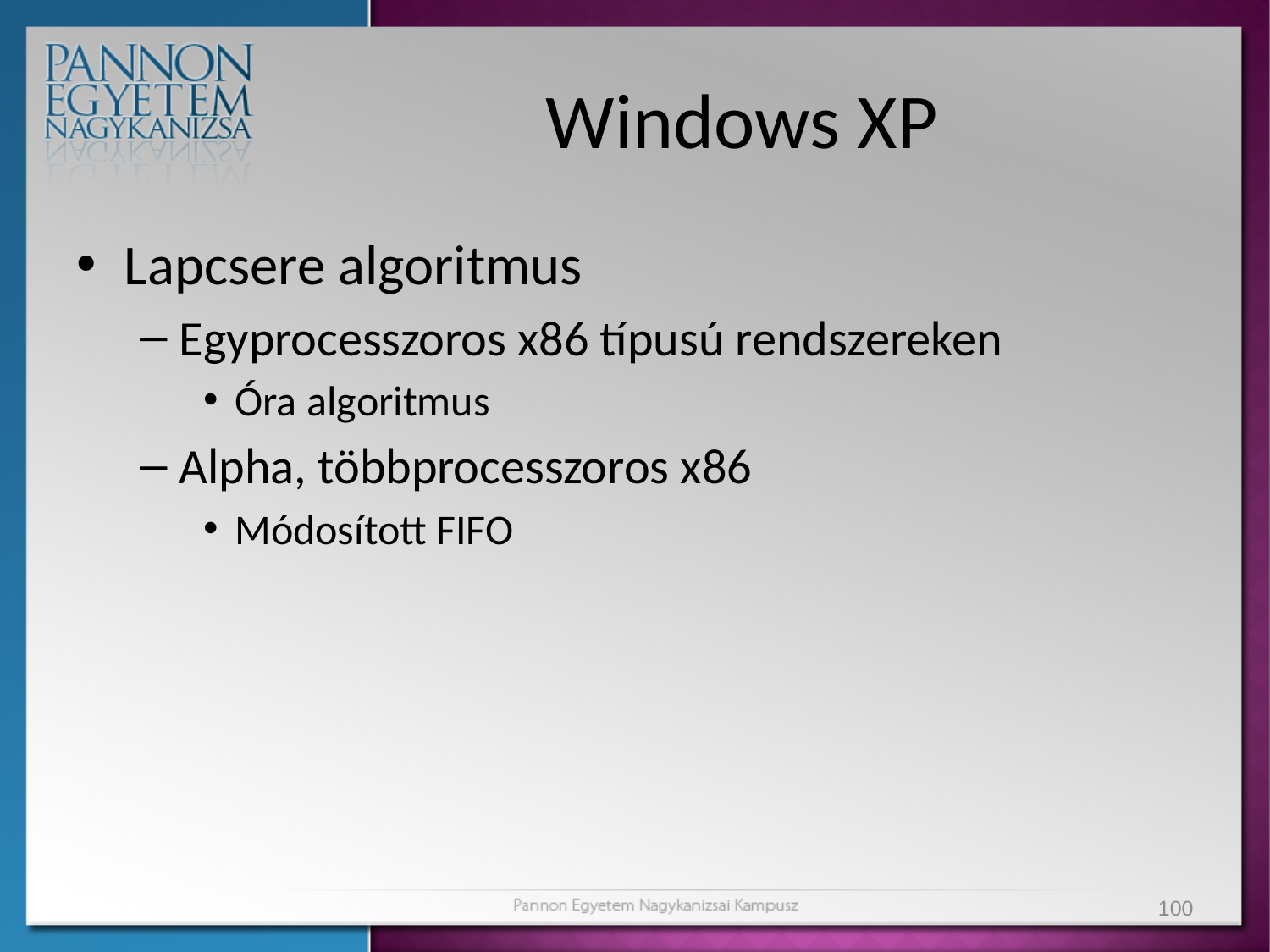

# Windows XP
Lapcsere algoritmus
Egyprocesszoros x86 típusú rendszereken
Óra algoritmus
Alpha, többprocesszoros x86
Módosított FIFO
100